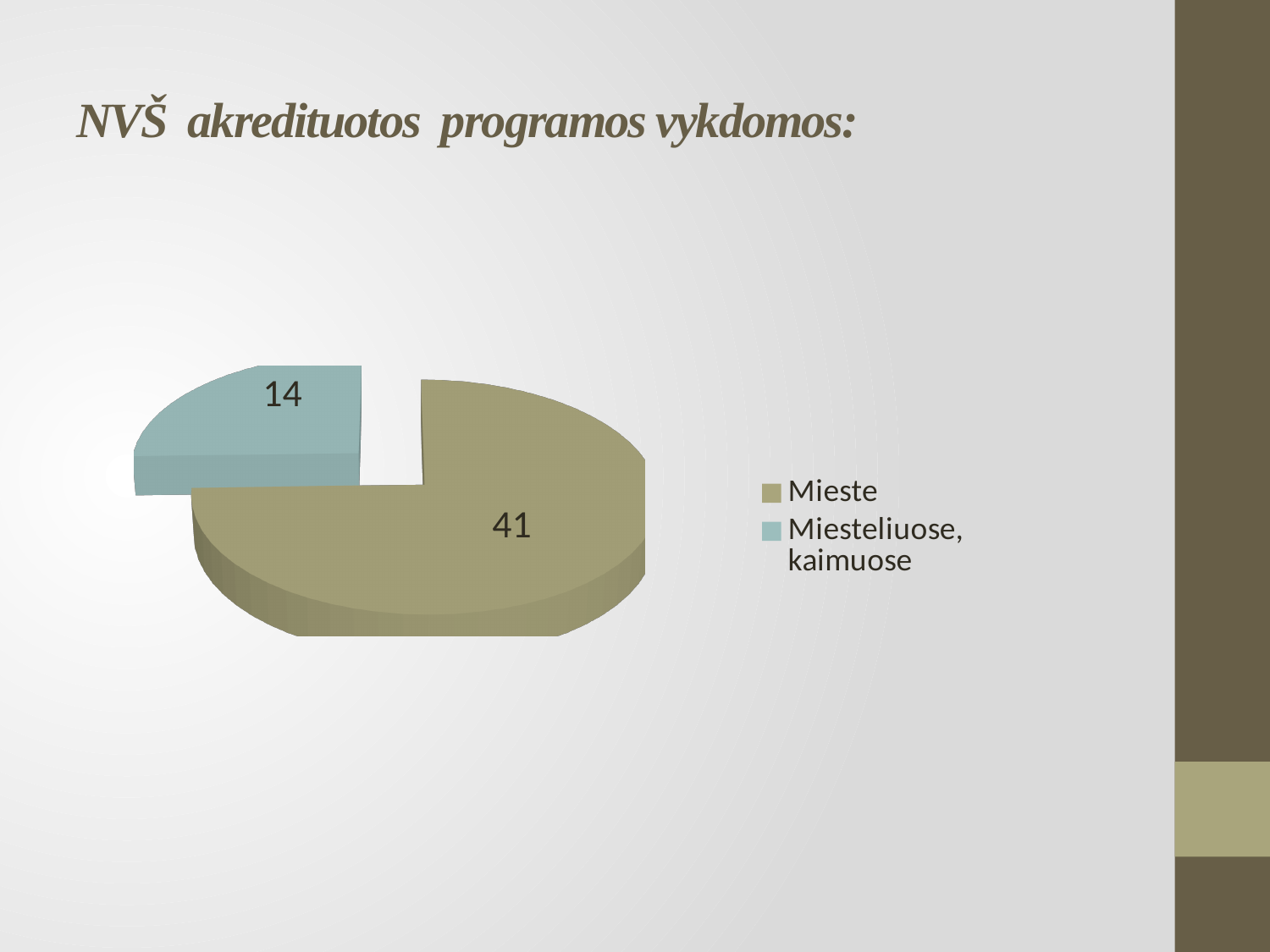

# NVŠ  akredituotos  programos vykdomos:

[unsupported chart]